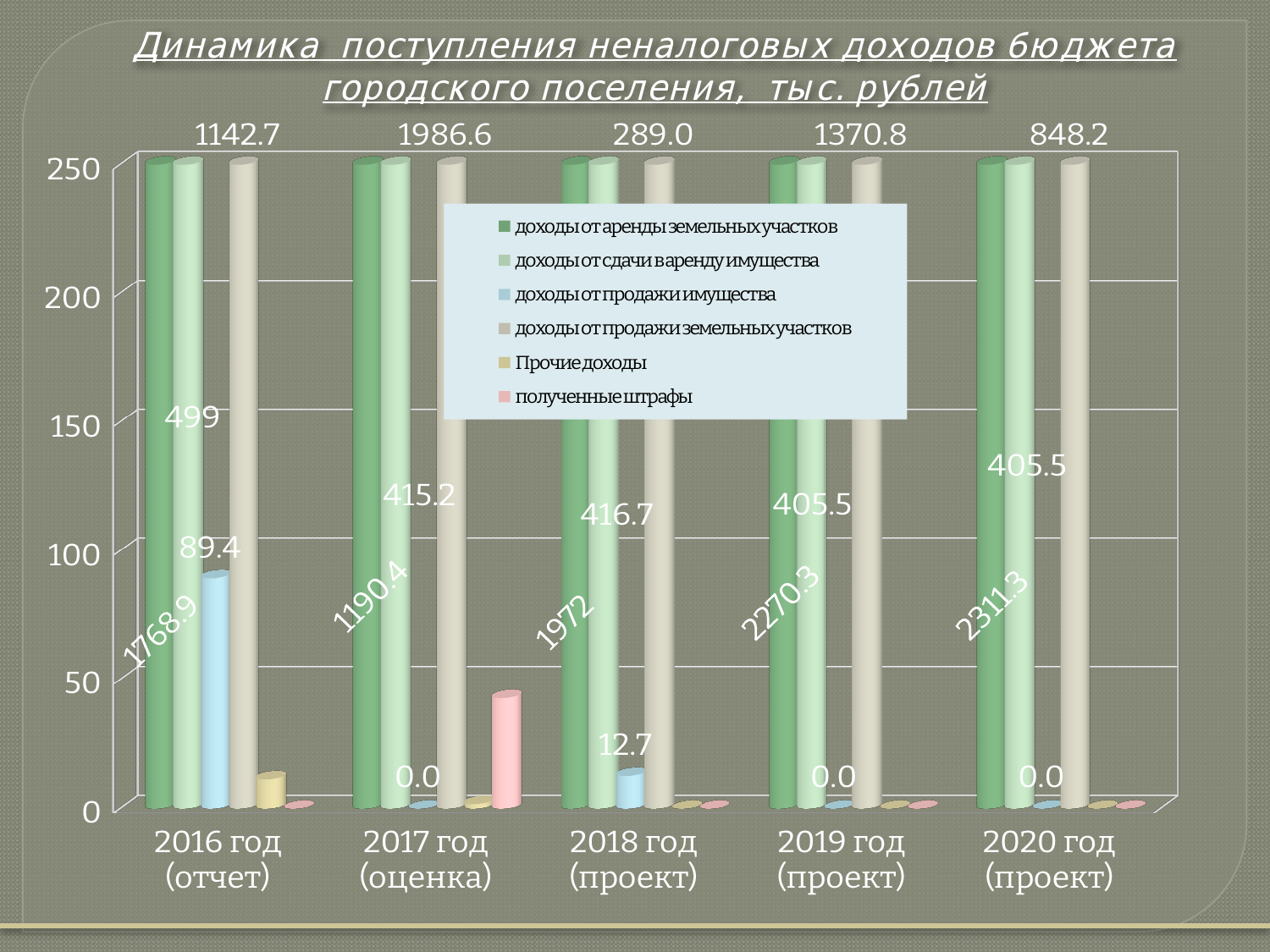

Динамика  поступления неналоговых доходов бюджета городского поселения,  тыс. рублей

[unsupported chart]